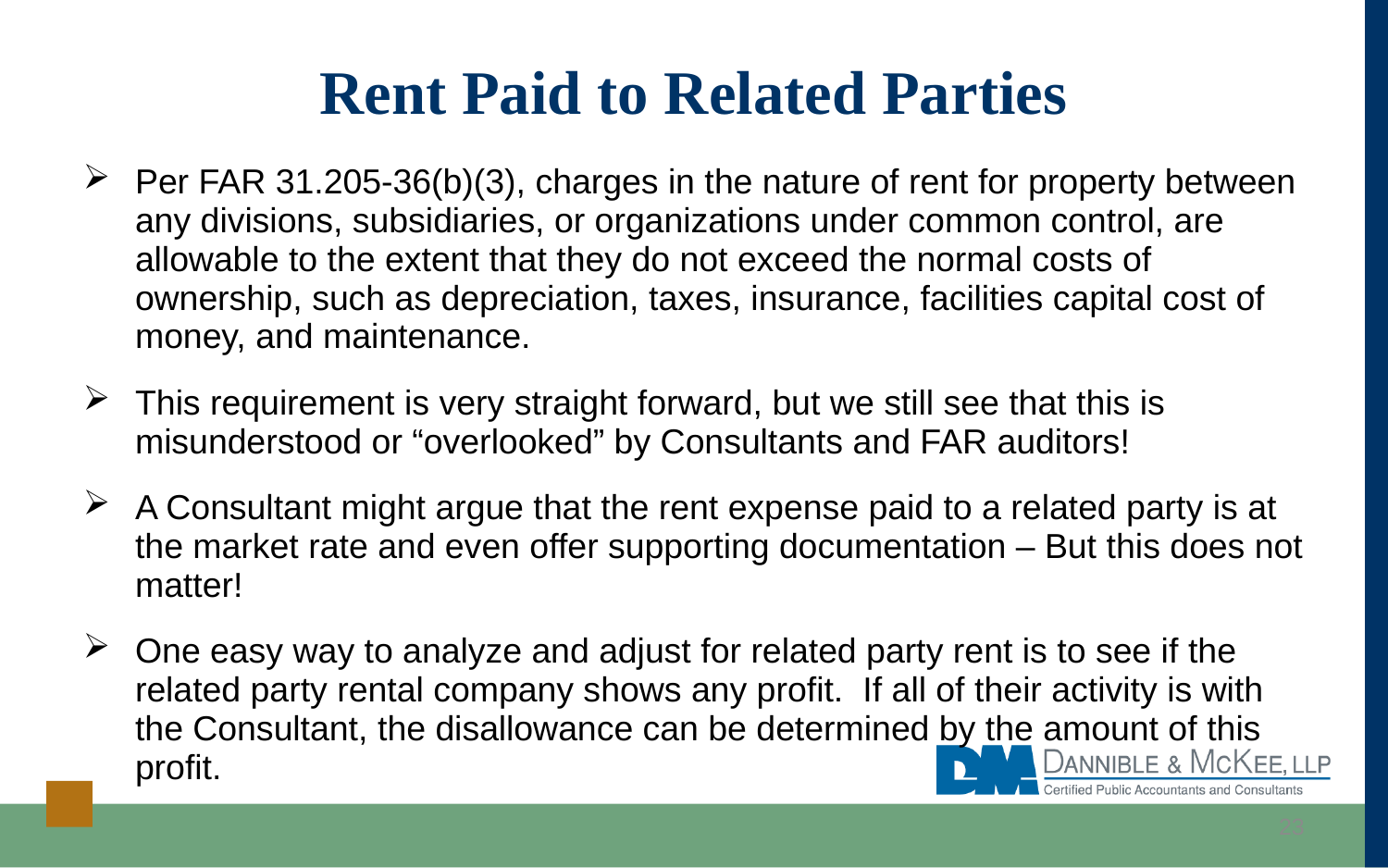

# Rent Paid to Related Parties
Per FAR 31.205-36(b)(3), charges in the nature of rent for property between any divisions, subsidiaries, or organizations under common control, are allowable to the extent that they do not exceed the normal costs of ownership, such as depreciation, taxes, insurance, facilities capital cost of money, and maintenance.
This requirement is very straight forward, but we still see that this is  misunderstood or “overlooked” by Consultants and FAR auditors!
A Consultant might argue that the rent expense paid to a related party is at the market rate and even offer supporting documentation – But this does not matter!
One easy way to analyze and adjust for related party rent is to see if the related party rental company shows any profit.  If all of their activity is with the Consultant, the disallowance can be determined by the amount of this profit.
23